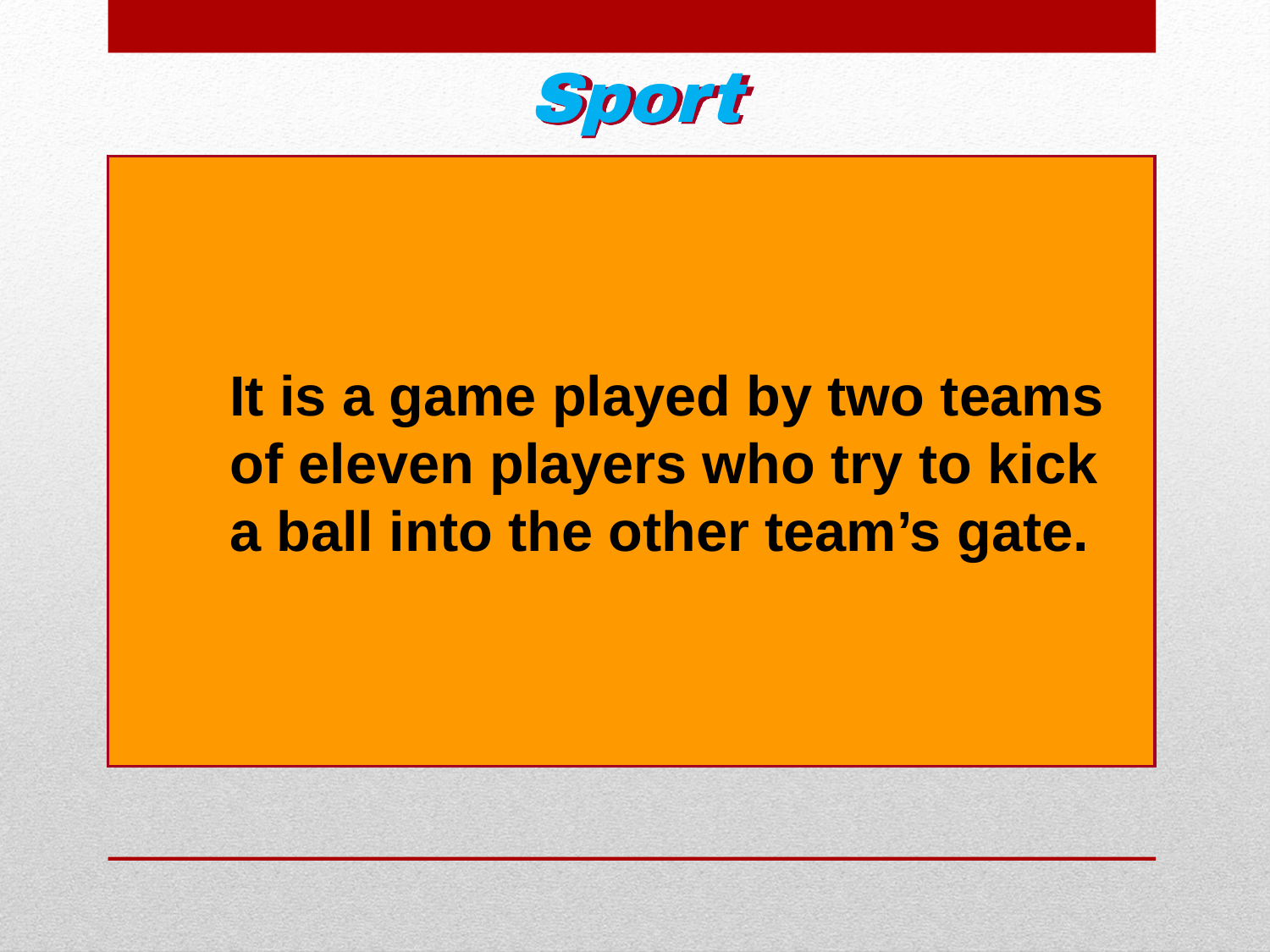

Sport
       It is a game played by two teams
       of eleven players who try to kick
       a ball into the other team’s gate.